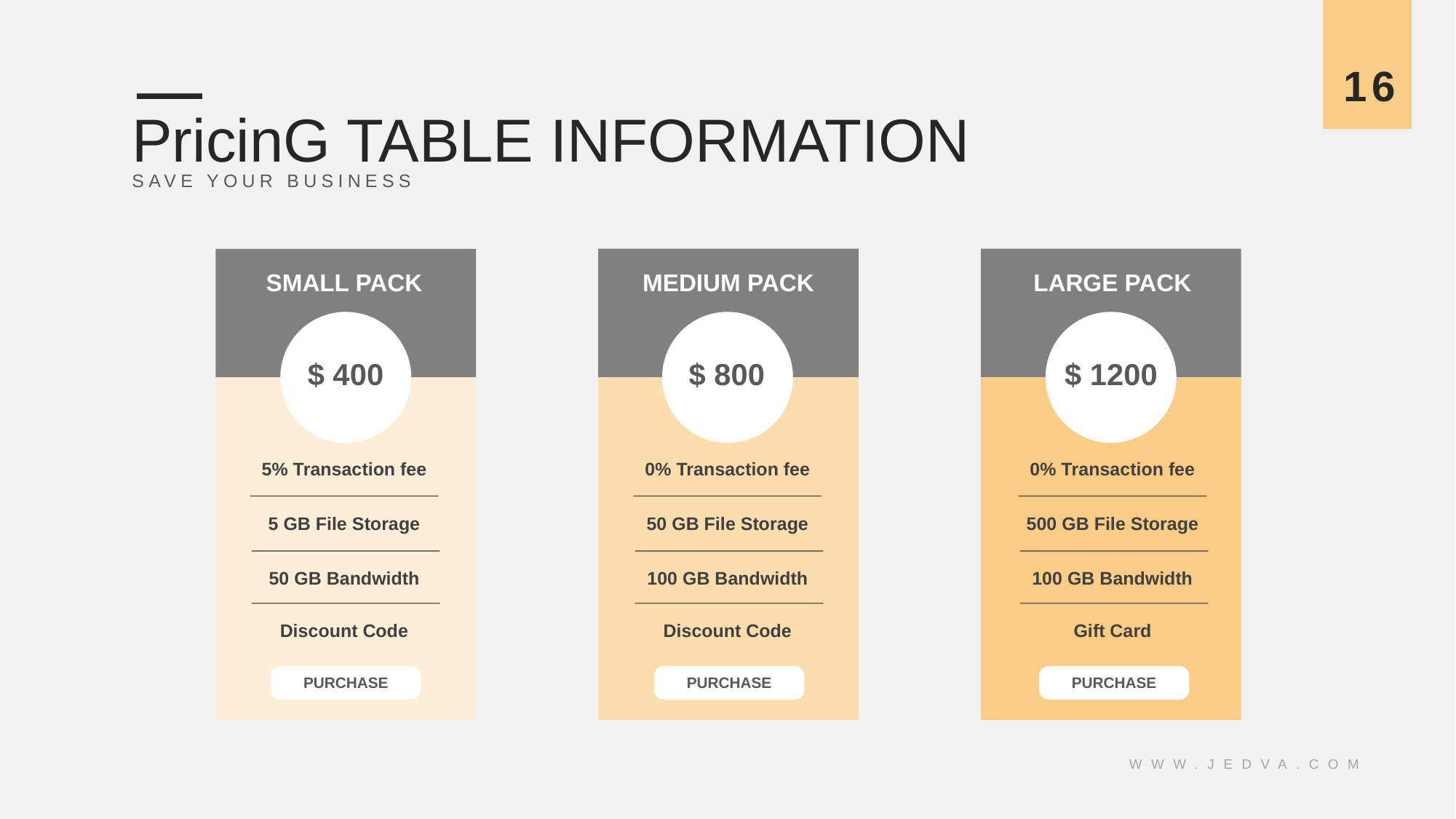

16

PricinG TABLE INFORMATION
SAVE YOUR BUSINESS

SMALL PACK
MEDIUM PACK
LARGE PACK

$ 400
$ 800
$ 1200

5% Transaction fee
0% Transaction fee
0% Transaction fee

5 GB File Storage
50 GB File Storage
500 GB File Storage

50 GB Bandwidth
100 GB Bandwidth
100 GB Bandwidth

Discount Code
Discount Code
Gift Card

PURCHASE

PURCHASE

PURCHASE
WWW.JEDVA.COM